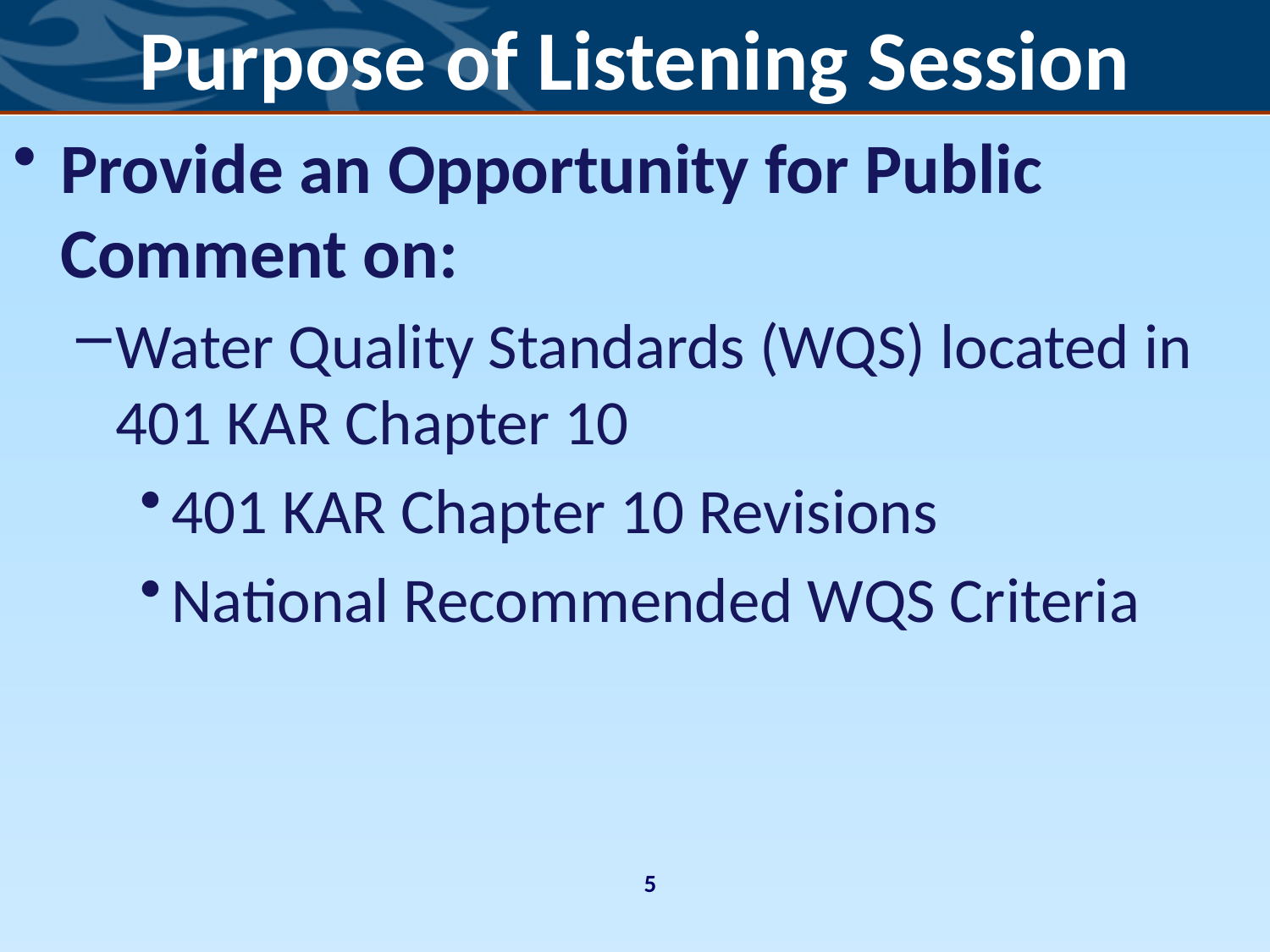

# Purpose of Listening Session
Provide an Opportunity for Public Comment on:
Water Quality Standards (WQS) located in 401 KAR Chapter 10
401 KAR Chapter 10 Revisions
National Recommended WQS Criteria

5